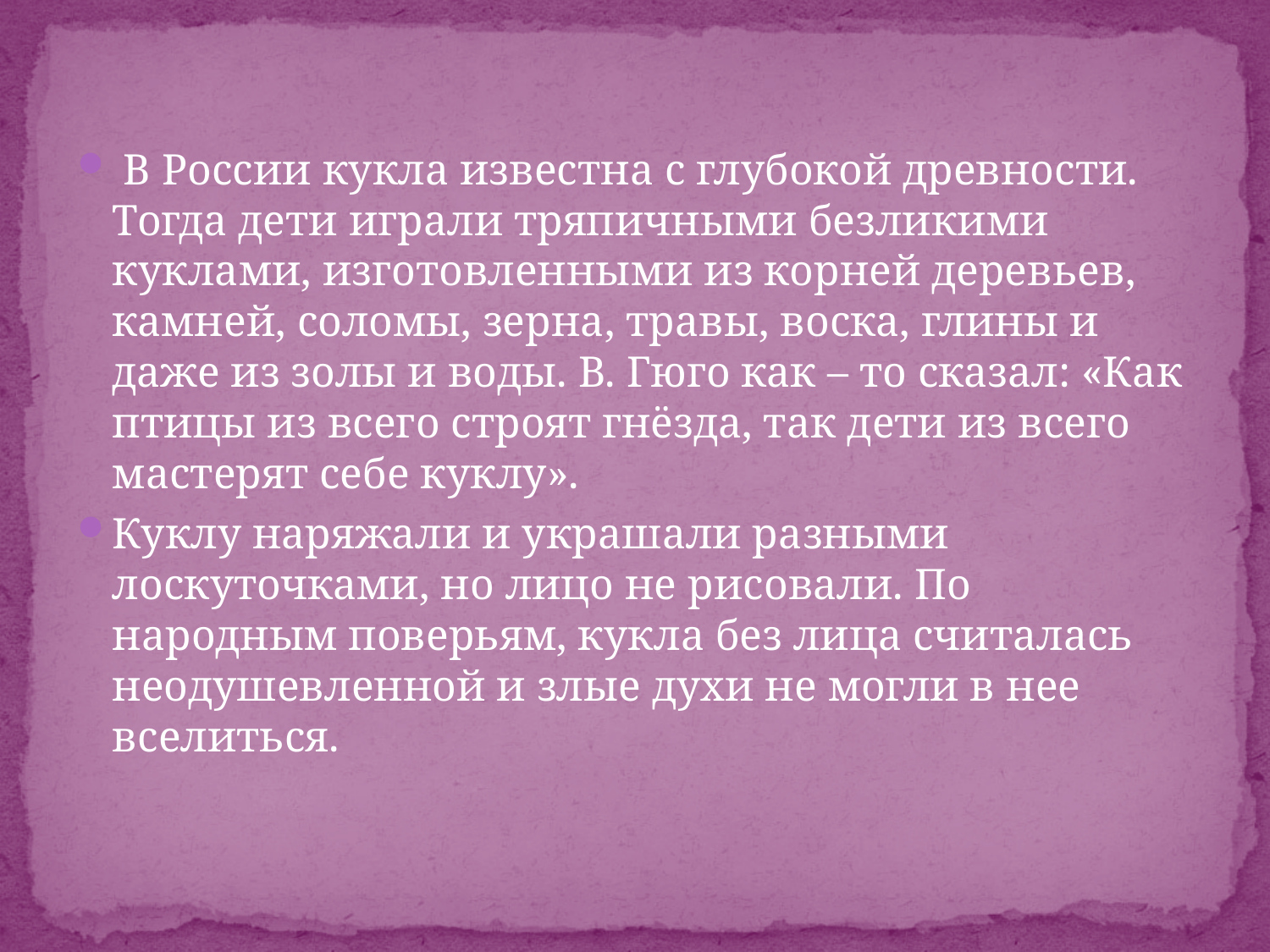

В России кукла известна с глубокой древности. Тогда дети играли тряпичными безликими куклами, изготовленными из корней деревьев, камней, соломы, зерна, травы, воска, глины и даже из золы и воды. В. Гюго как – то сказал: «Как  птицы из всего строят гнёзда, так дети из всего мастерят себе куклу».
Куклу наряжали и украшали разными лоскуточками, но лицо не рисовали. По народным поверьям, кукла без лица считалась неодушевленной и злые духи не могли в нее вселиться.